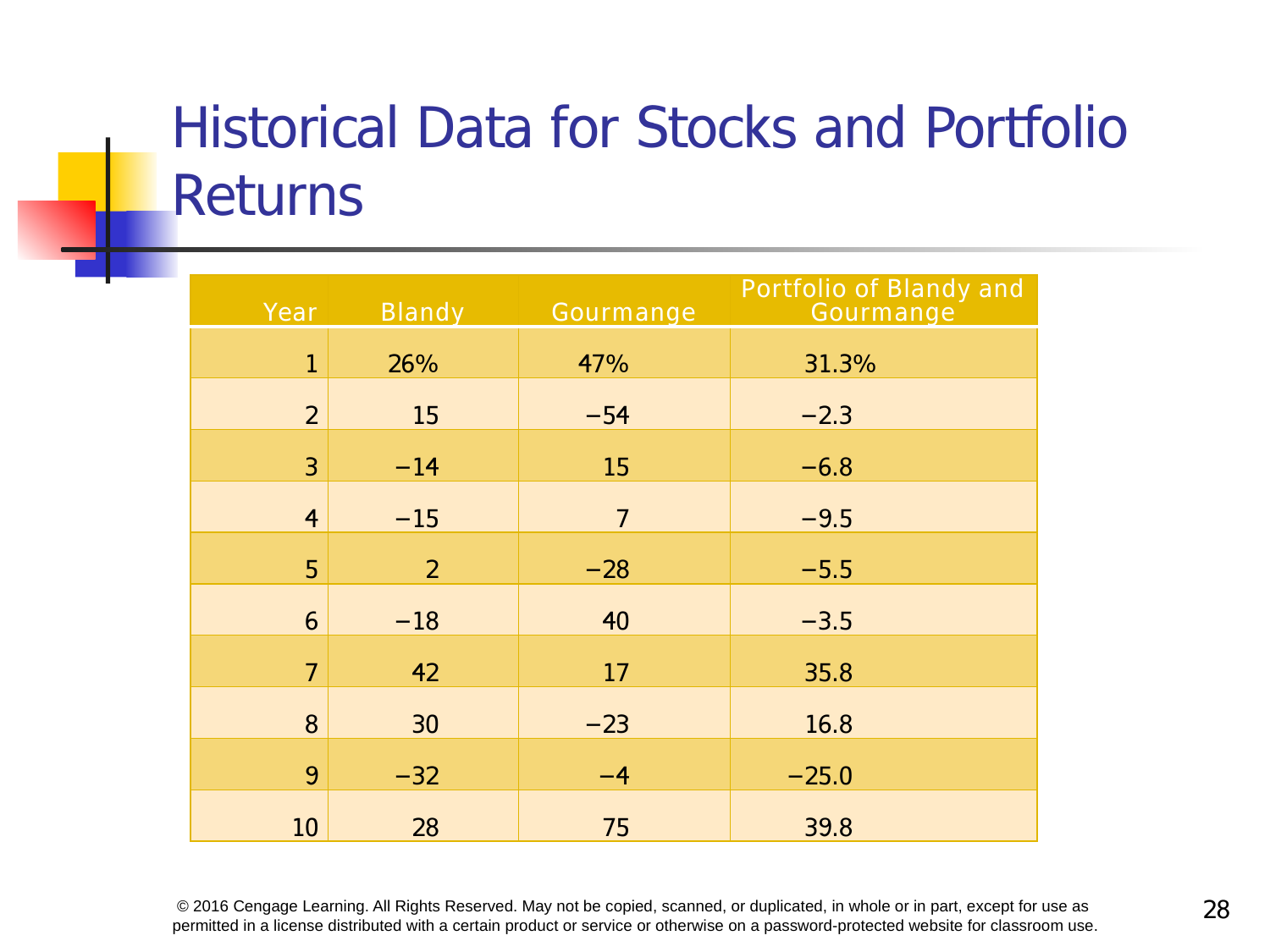

Historical Data for Stocks and Portfolio Returns
| Year | Blandy | Gourmange | Portfolio of Blandy and Gourmange |
| --- | --- | --- | --- |
| 1 | 26% | 47% | 31.3% |
| 2 | 15 | −54 | −2.3 |
| 3 | −14 | 15 | −6.8 |
| 4 | −15 | 7 | −9.5 |
| 5 | 2 | −28 | −5.5 |
| 6 | −18 | 40 | −3.5 |
| 7 | 42 | 17 | 35.8 |
| 8 | 30 | −23 | 16.8 |
| 9 | −32 | −4 | −25.0 |
| 10 | 28 | 75 | 39.8 |
28